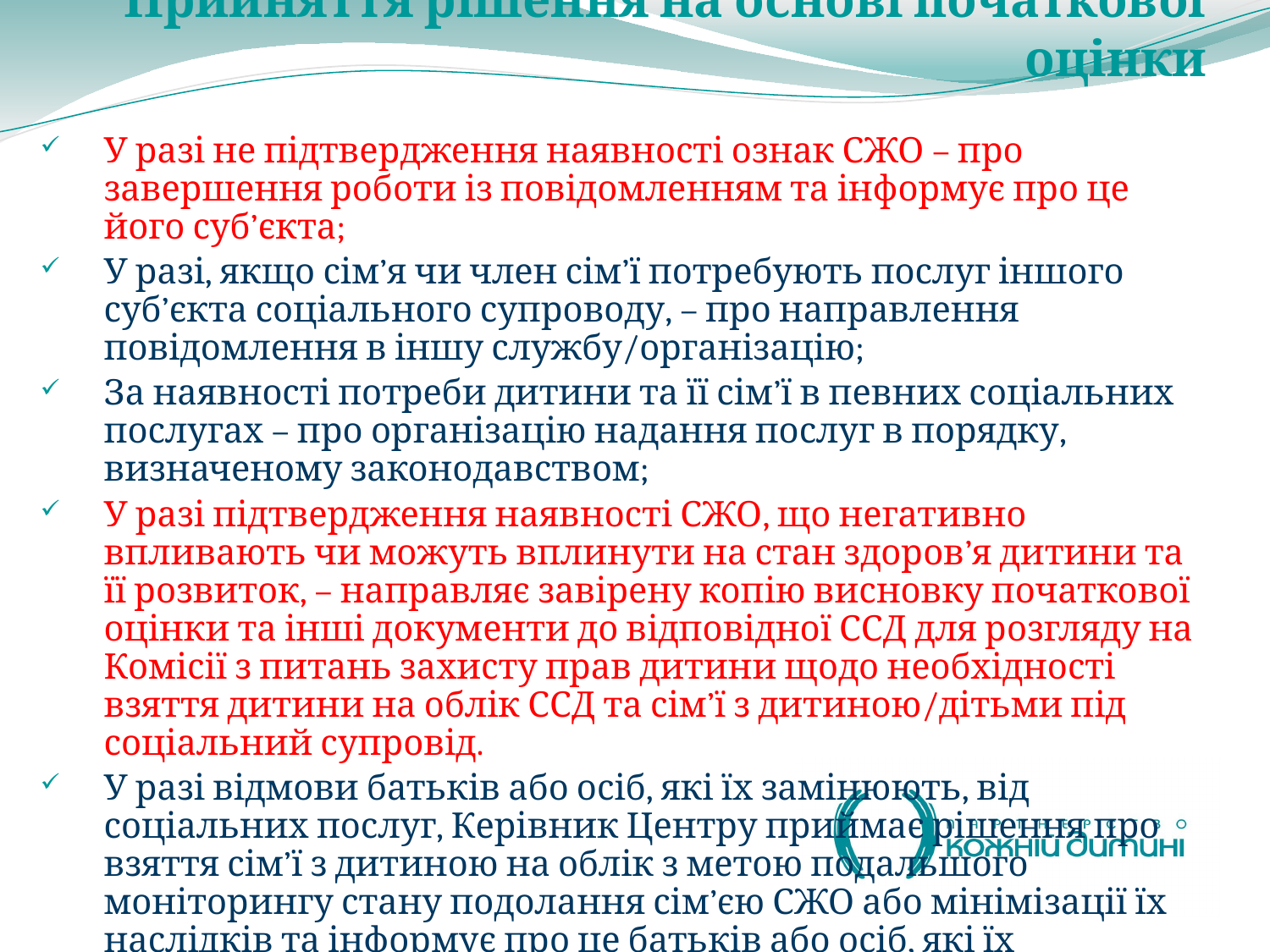

# Прийняття рішення на основі початкової оцінки
У разі не підтвердження наявності ознак СЖО – про завершення роботи із повідомленням та інформує про це його суб’єкта;
У разі, якщо сім’я чи член сім’ї потребують послуг іншого суб’єкта соціального супроводу, – про направлення повідомлення в іншу службу/організацію;
За наявності потреби дитини та її сім’ї в певних соціальних послугах – про організацію надання послуг в порядку, визначеному законодавством;
У разі підтвердження наявності СЖО, що негативно впливають чи можуть вплинути на стан здоров’я дитини та її розвиток, – направляє завірену копію висновку початкової оцінки та інші документи до відповідної ССД для розгляду на Комісії з питань захисту прав дитини щодо необхідності взяття дитини на облік ССД та сім’ї з дитиною/дітьми під соціальний супровід.
У разі відмови батьків або осіб, які їх замінюють, від соціальних послуг, Керівник Центру приймає рішення про взяття сім’ї з дитиною на облік з метою подальшого моніторингу стану подолання сім’єю СЖО або мінімізації їх наслідків та інформує про це батьків або осіб, які їх замінюють.